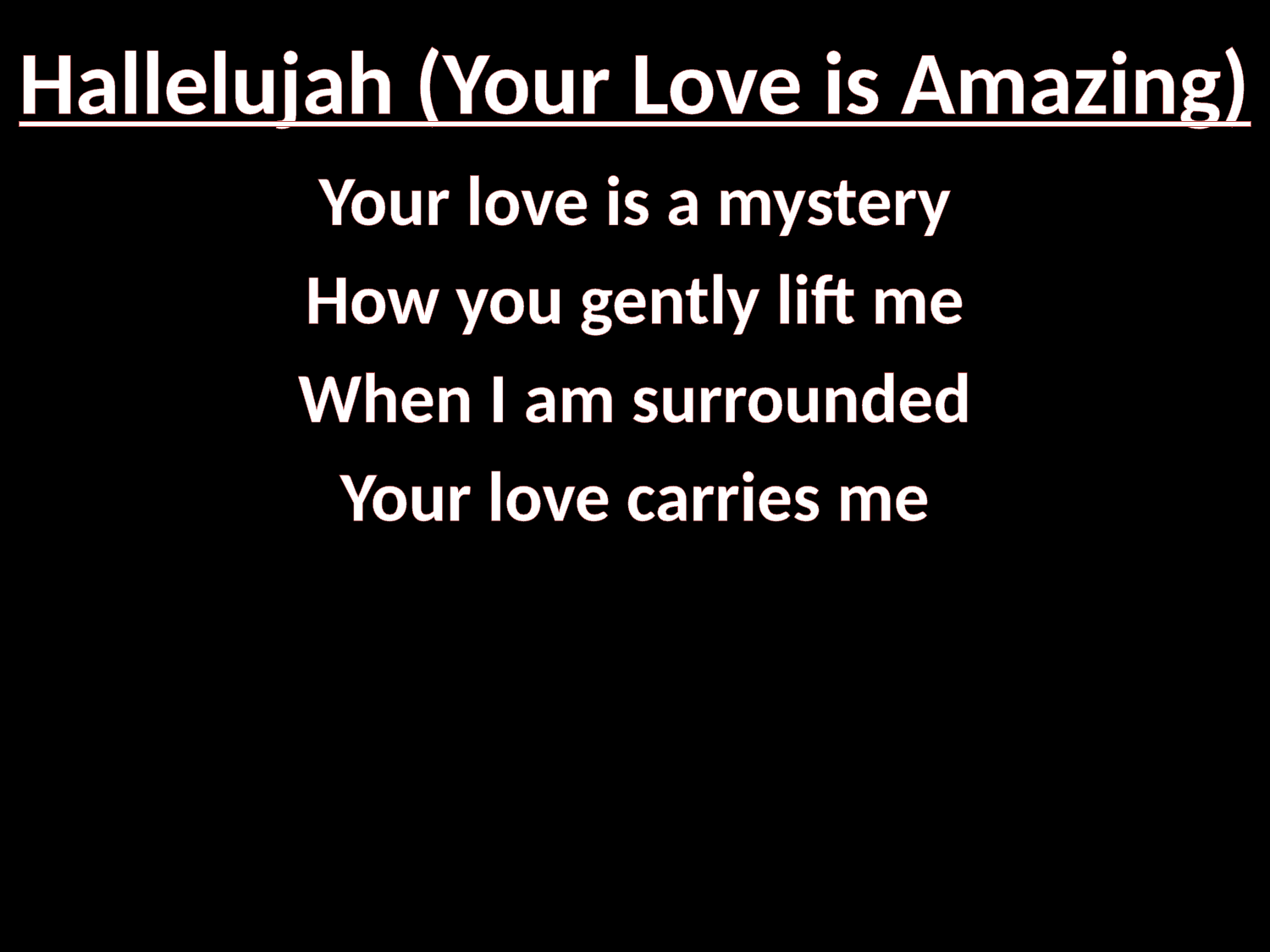

# Hallelujah (Your Love is Amazing)
Your love is a mystery
How you gently lift me
When I am surrounded
Your love carries me